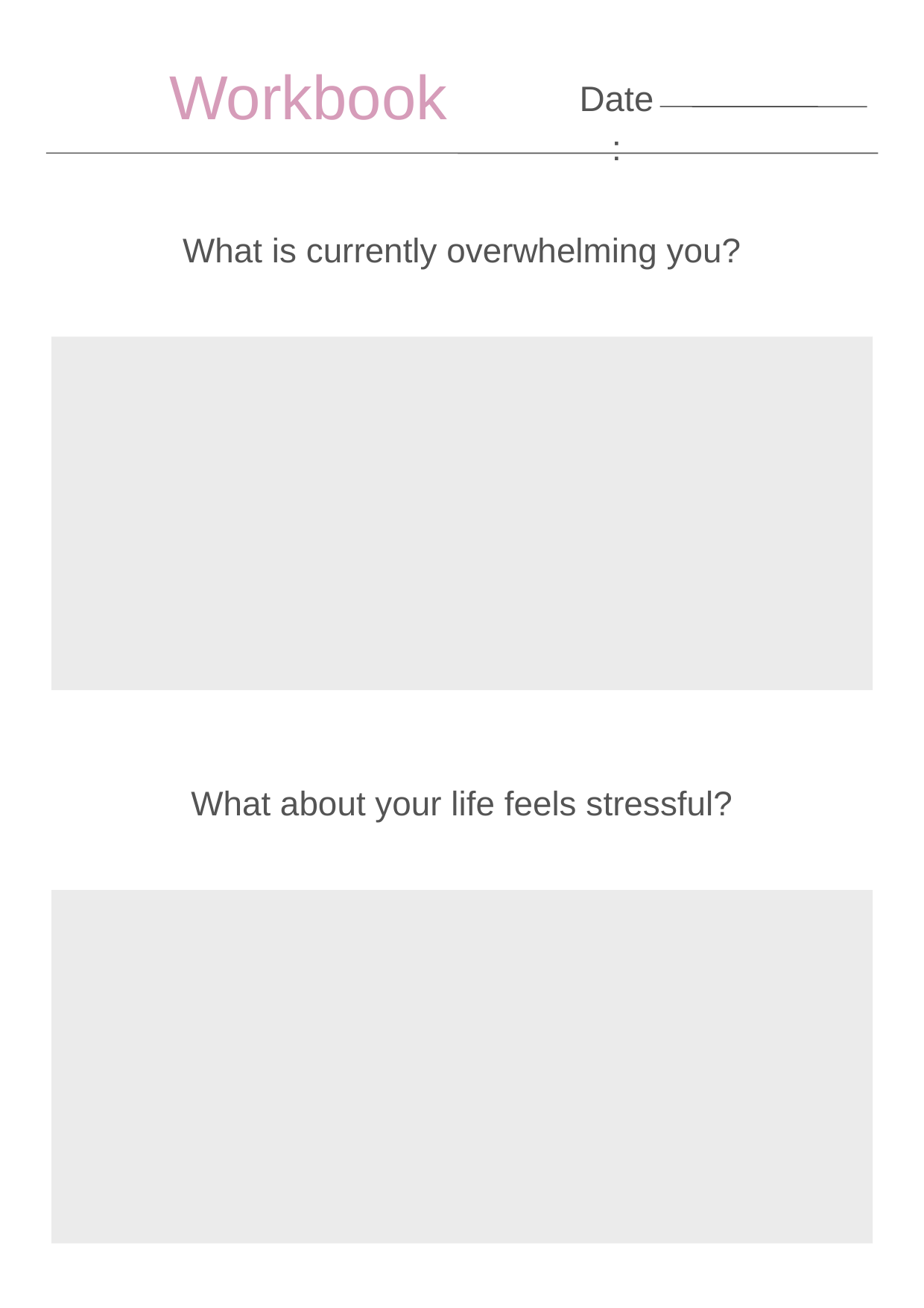

Workbook
Date:

What is currently overwhelming you?

What about your life feels stressful?